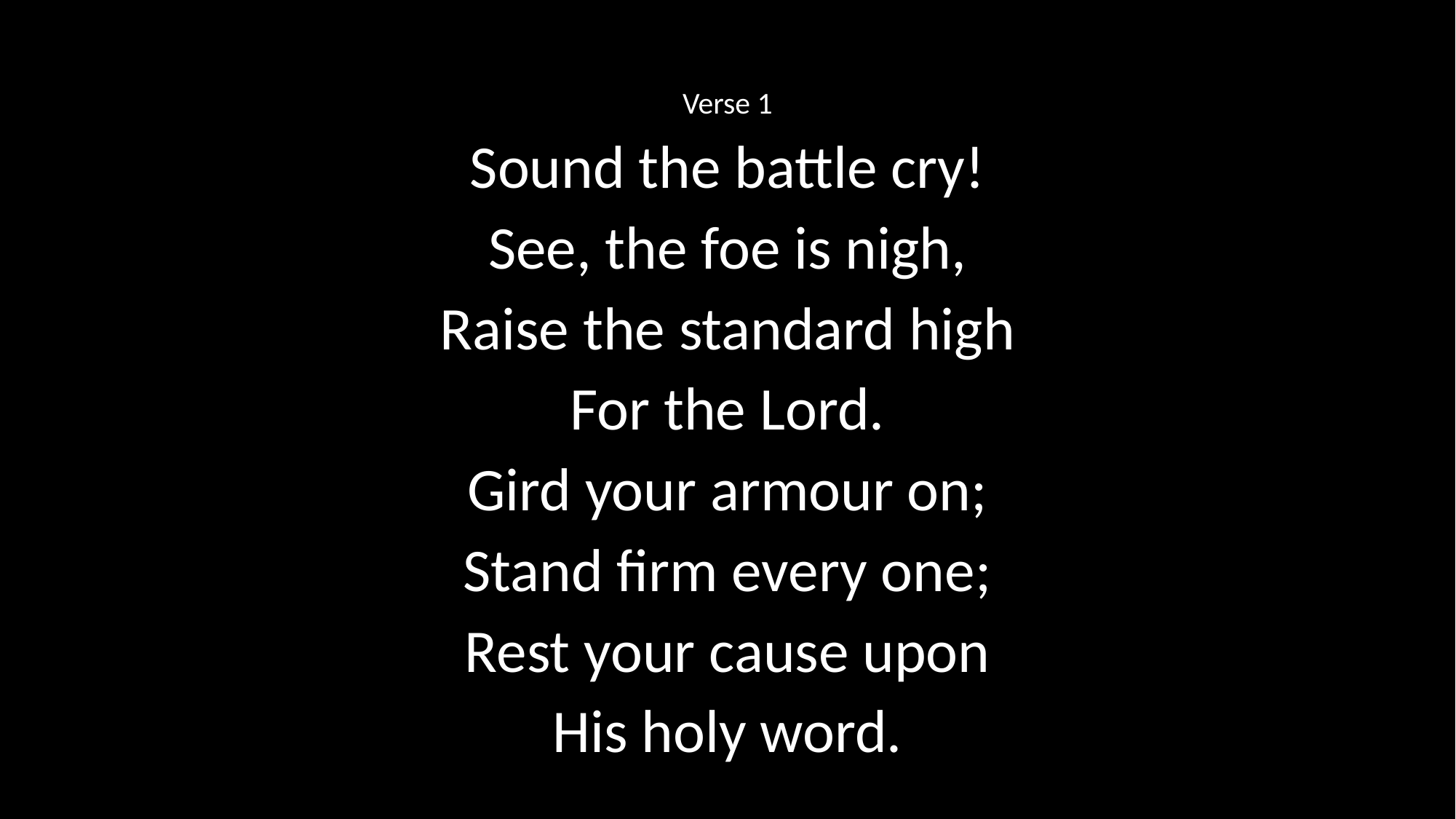

Verse 1
Sound the battle cry!
See, the foe is nigh,
Raise the standard high
For the Lord.
Gird your armour on;
Stand firm every one;
Rest your cause upon
His holy word.